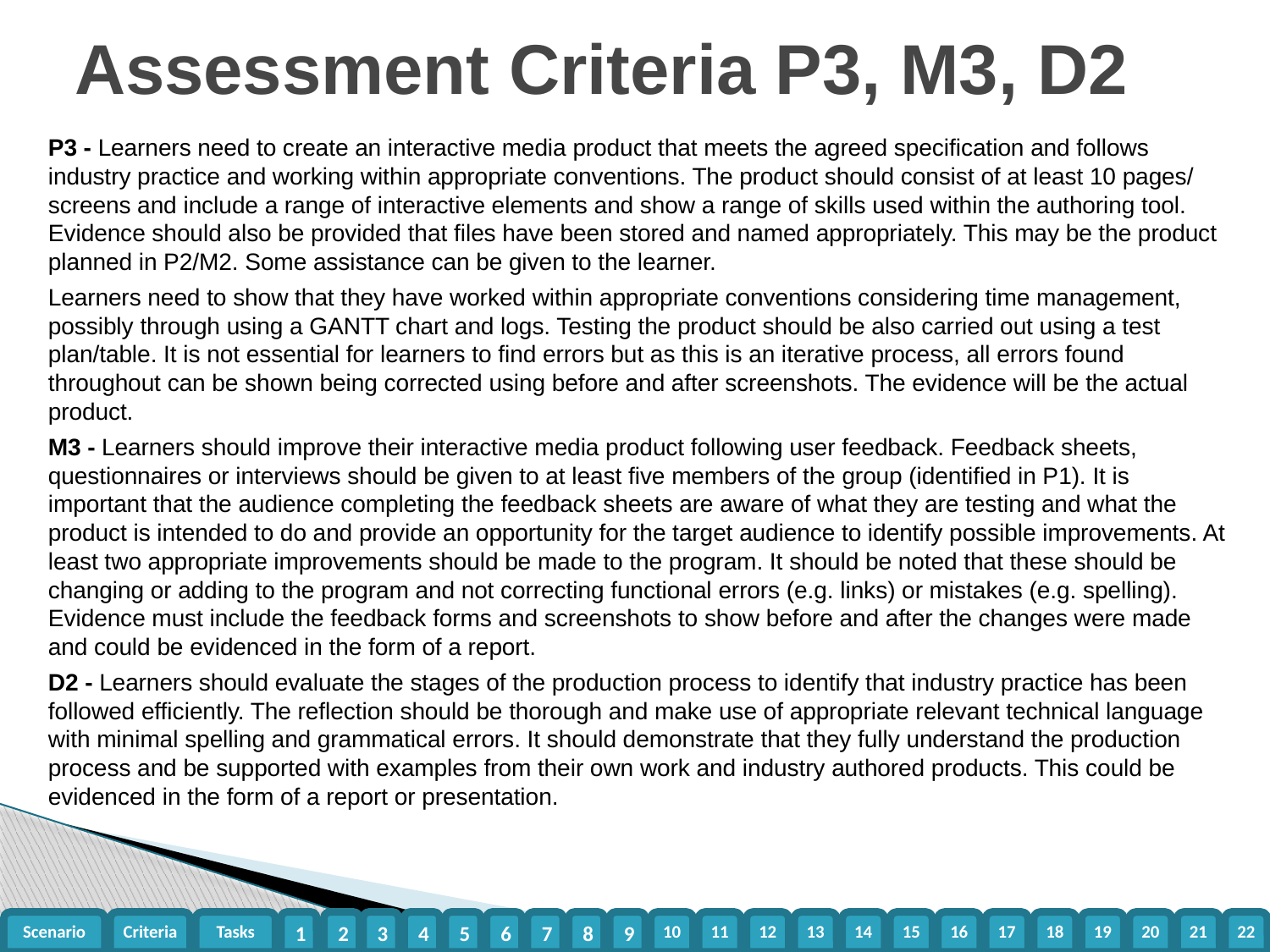

# Assessment Criteria P3, M3, D2
P3 - Learners need to create an interactive media product that meets the agreed specification and follows industry practice and working within appropriate conventions. The product should consist of at least 10 pages/ screens and include a range of interactive elements and show a range of skills used within the authoring tool. Evidence should also be provided that files have been stored and named appropriately. This may be the product planned in P2/M2. Some assistance can be given to the learner.
Learners need to show that they have worked within appropriate conventions considering time management, possibly through using a GANTT chart and logs. Testing the product should be also carried out using a test plan/table. It is not essential for learners to find errors but as this is an iterative process, all errors found throughout can be shown being corrected using before and after screenshots. The evidence will be the actual product.
M3 - Learners should improve their interactive media product following user feedback. Feedback sheets, questionnaires or interviews should be given to at least five members of the group (identified in P1). It is important that the audience completing the feedback sheets are aware of what they are testing and what the product is intended to do and provide an opportunity for the target audience to identify possible improvements. At least two appropriate improvements should be made to the program. It should be noted that these should be changing or adding to the program and not correcting functional errors (e.g. links) or mistakes (e.g. spelling). Evidence must include the feedback forms and screenshots to show before and after the changes were made and could be evidenced in the form of a report.
D2 - Learners should evaluate the stages of the production process to identify that industry practice has been followed efficiently. The reflection should be thorough and make use of appropriate relevant technical language with minimal spelling and grammatical errors. It should demonstrate that they fully understand the production process and be supported with examples from their own work and industry authored products. This could be evidenced in the form of a report or presentation.